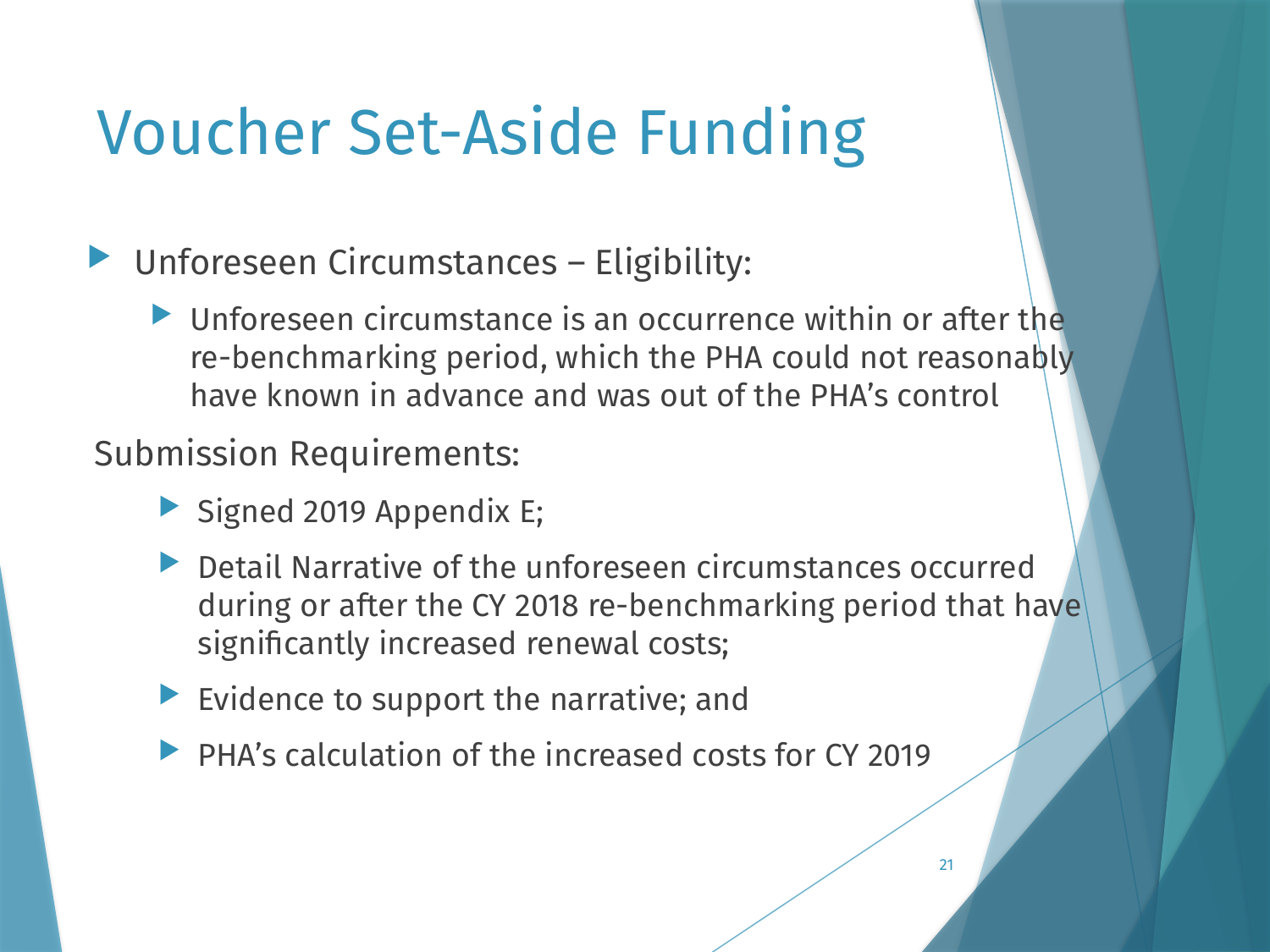

# Voucher Set-Aside Funding
Unforeseen Circumstances – Eligibility:
Unforeseen circumstance is an occurrence within or after the re-benchmarking period, which the PHA could not reasonably have known in advance and was out of the PHA’s control
Submission Requirements:
Signed 2019 Appendix E;
Detail Narrative of the unforeseen circumstances occurred during or after the CY 2018 re-benchmarking period that have significantly increased renewal costs;
Evidence to support the narrative; and
PHA’s calculation of the increased costs for CY 2019

21